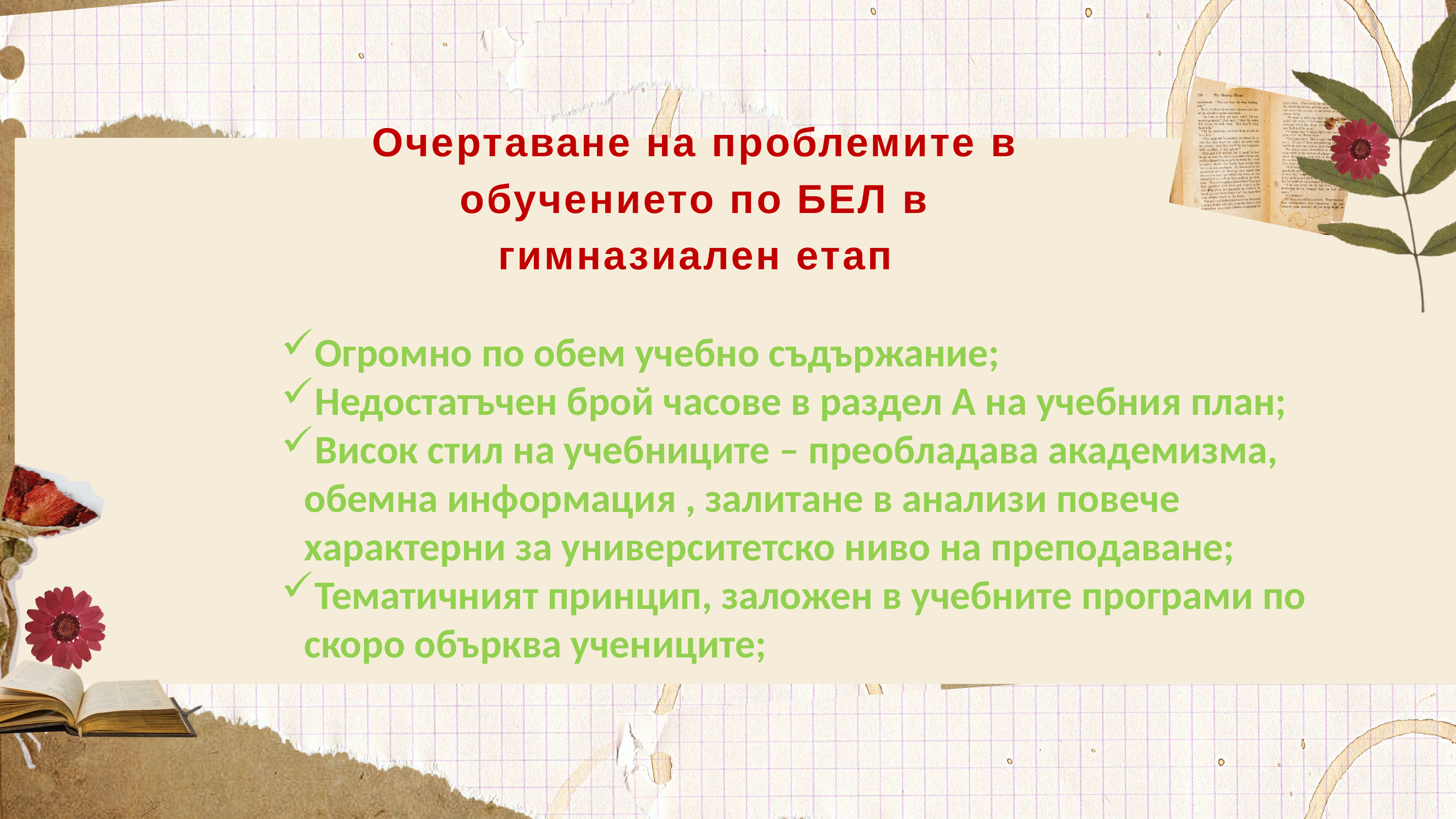

Очертаване на проблемите в обучението по БЕЛ в гимназиален етап

Огромно по обем учебно съдържание;
Недостатъчен брой часове в раздел А на учебния план;
Висок стил на учебниците – преобладава академизма, обемна информация , залитане в анализи повече характерни за университетско ниво на преподаване;
Тематичният принцип, заложен в учебните програми по скоро обърква учениците;